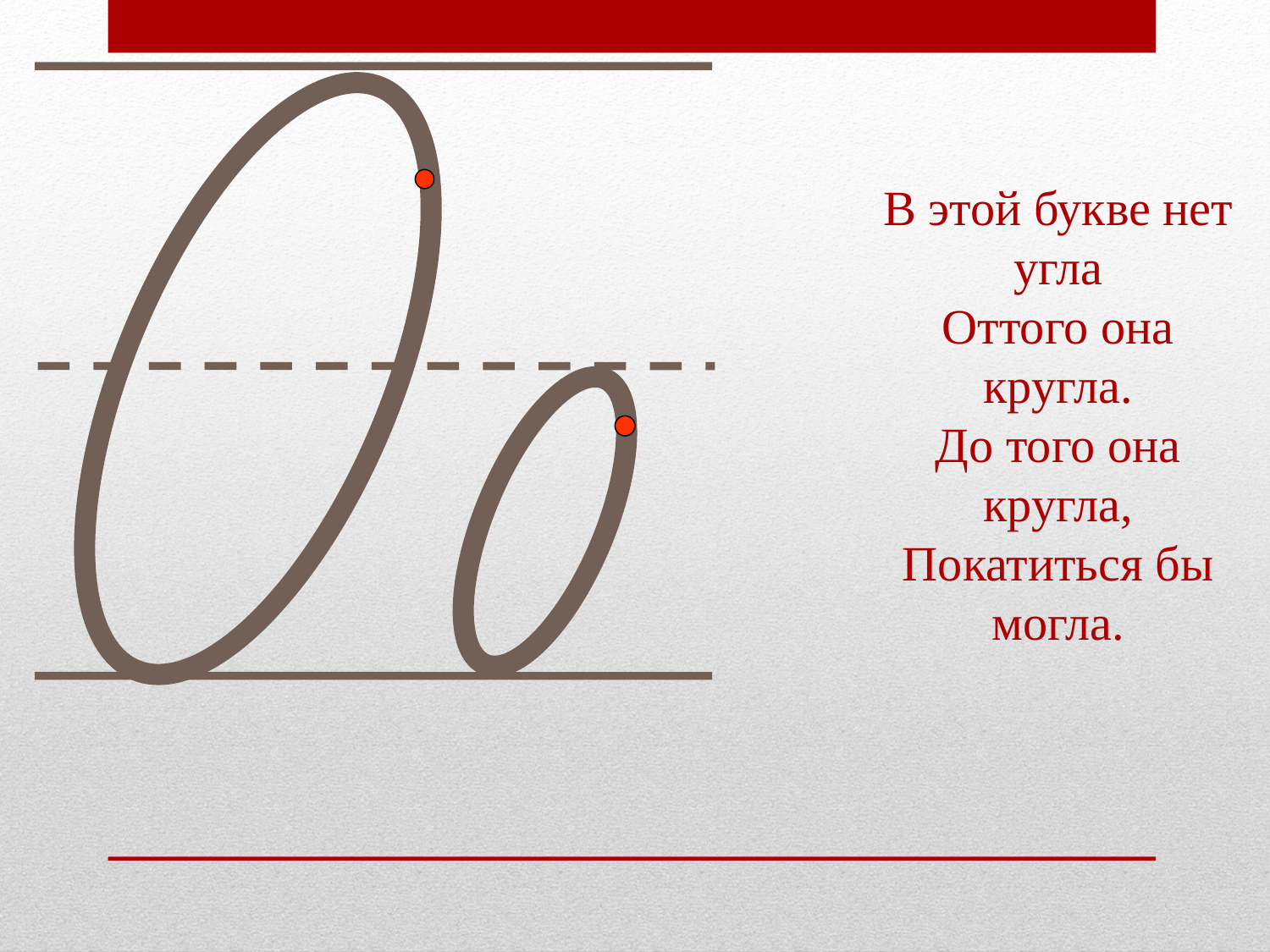

В этой букве нет угла
Оттого она кругла.
До того она кругла, Покатиться бы могла.